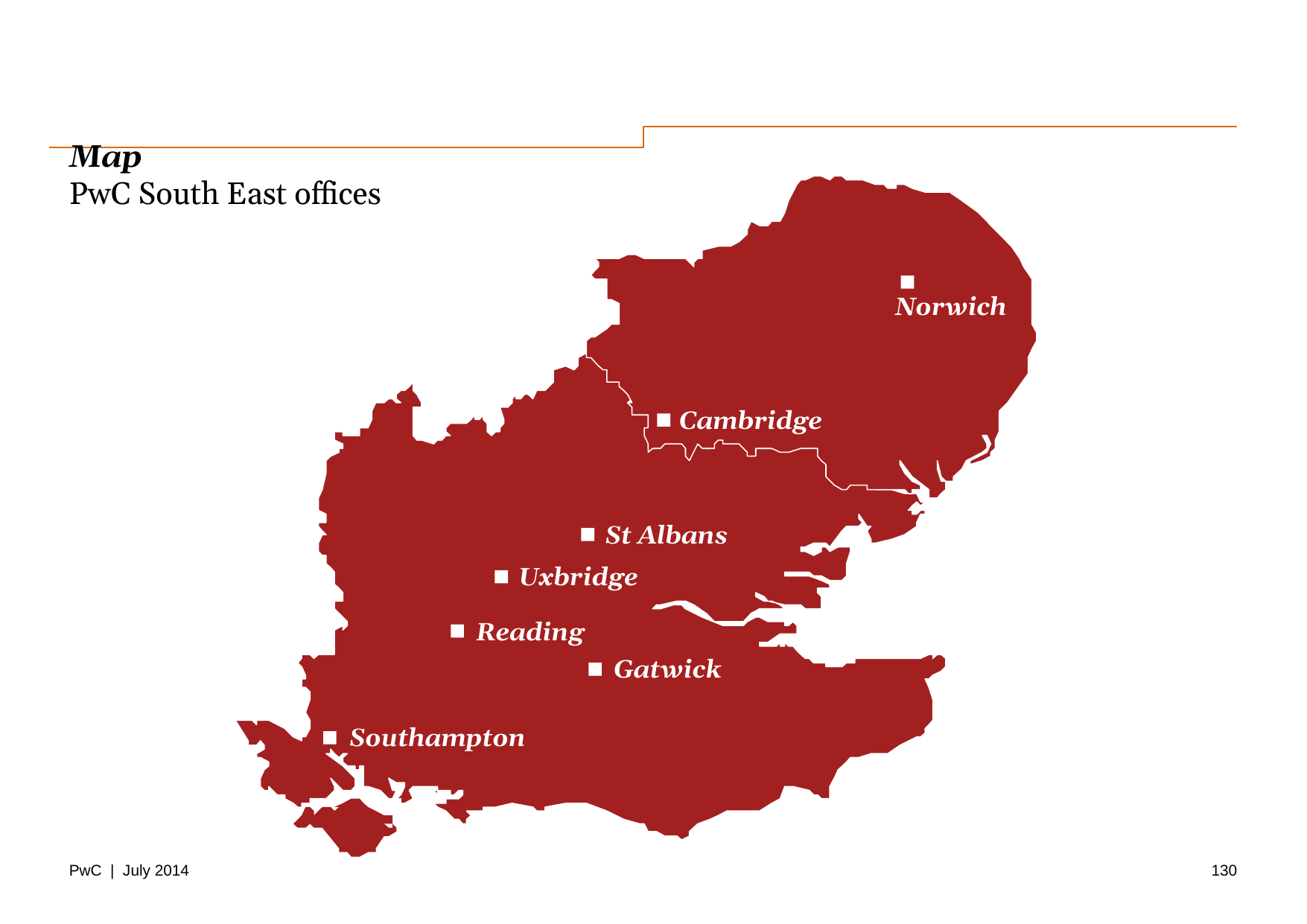

# Map PwC South East offices

Norwich

Cambridge

St Albans

Uxbridge

Reading

Gatwick

Southampton

130